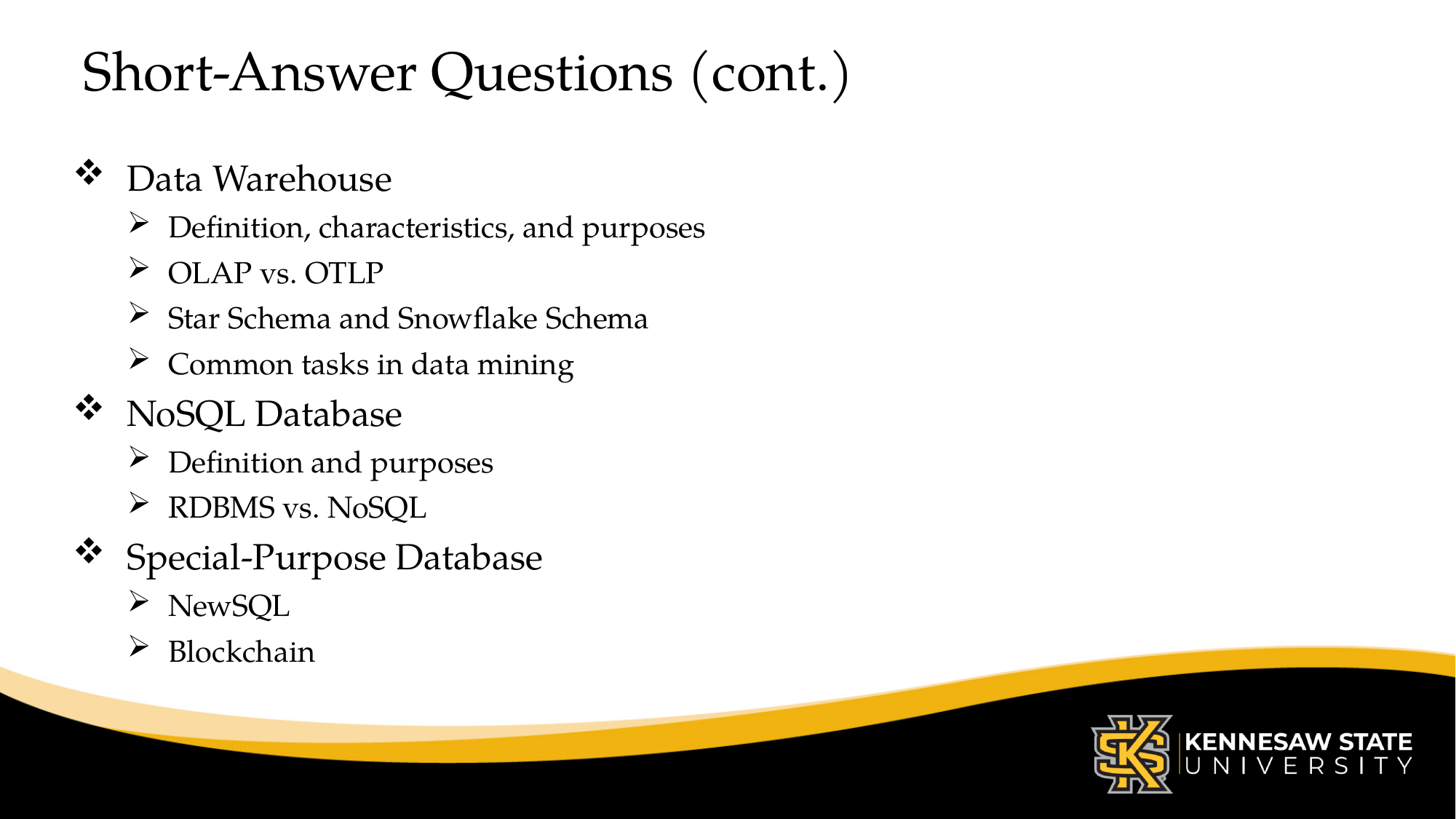

# Short-Answer Questions (cont.)
Data Warehouse
Definition, characteristics, and purposes
OLAP vs. OTLP
Star Schema and Snowflake Schema
Common tasks in data mining
NoSQL Database
Definition and purposes
RDBMS vs. NoSQL
Special-Purpose Database
NewSQL
Blockchain